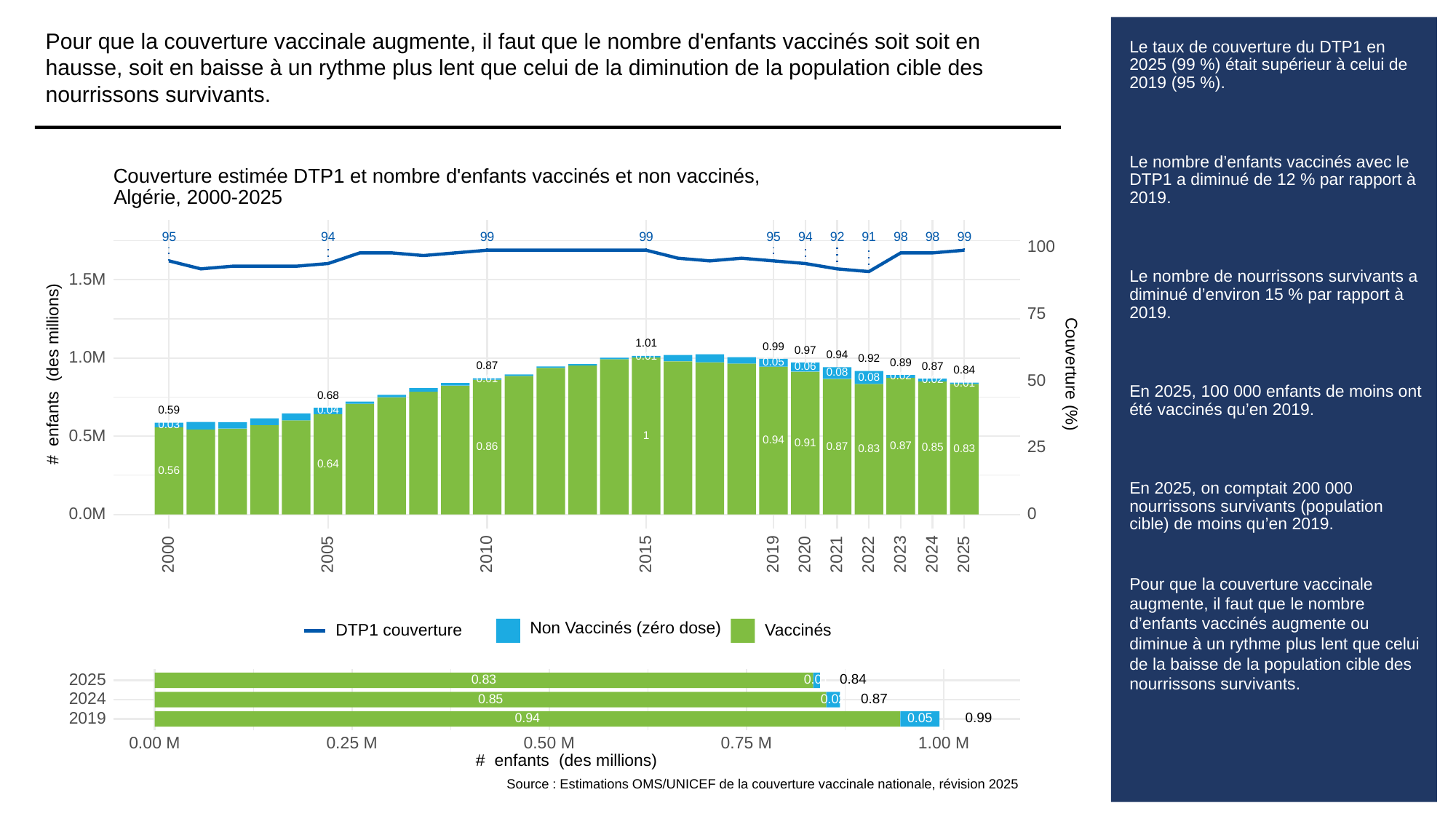

Pour que la couverture vaccinale augmente, il faut que le nombre d'enfants vaccinés soit soit en hausse, soit en baisse à un rythme plus lent que celui de la diminution de la population cible des nourrissons survivants.
# Le taux de couverture du DTP1 en 2025 (99 %) était supérieur à celui de 2019 (95 %).

Le nombre d’enfants vaccinés avec le DTP1 a diminué de 12 % par rapport à 2019.

Le nombre de nourrissons survivants a diminué d’environ 15 % par rapport à 2019.

En 2025, 100 000 enfants de moins ont été vaccinés qu’en 2019.

En 2025, on comptait 200 000 nourrissons survivants (population cible) de moins qu’en 2019.

Pour que la couverture vaccinale augmente, il faut que le nombre d’enfants vaccinés augmente ou diminue à un rythme plus lent que celui de la baisse de la population cible des nourrissons survivants.

Couverture estimée DTP1 et nombre d'enfants vaccinés et non vaccinés,
Algérie, 2000-2025

95
94
99
99
95
94
92
91
98
98
99

100

1.5M

75

1.01
0.99
0.97
0.94
1.0M
0.01

0.92

0.05
0.89

0.87

0.87

0.06

0.84

#  enfants  (des millions)
Couverture (%)

0.08

0.02
0.08

50
0.01

0.02

0.01

0.68

0.59
0.04

0.03

0.5M
1

0.94
0.91
25
0.87
0.87
0.86
0.85
0.83
0.83
0.64
0.56

0.0M
0

2023
2000
2005
2010
2015
2019
2020
2021
2022
2024
2025

Non Vaccinés (zéro dose)
Vaccinés
DTP1 couverture

2025
0.84
0.83
0.01

2024
0.87
0.85
0.02

2019
0.99
0.94
0.05

0.00 M
0.25 M
0.50 M
0.75 M
1.00 M
#  enfants  (des millions)
Source : Estimations OMS/UNICEF de la couverture vaccinale nationale, révision 2025